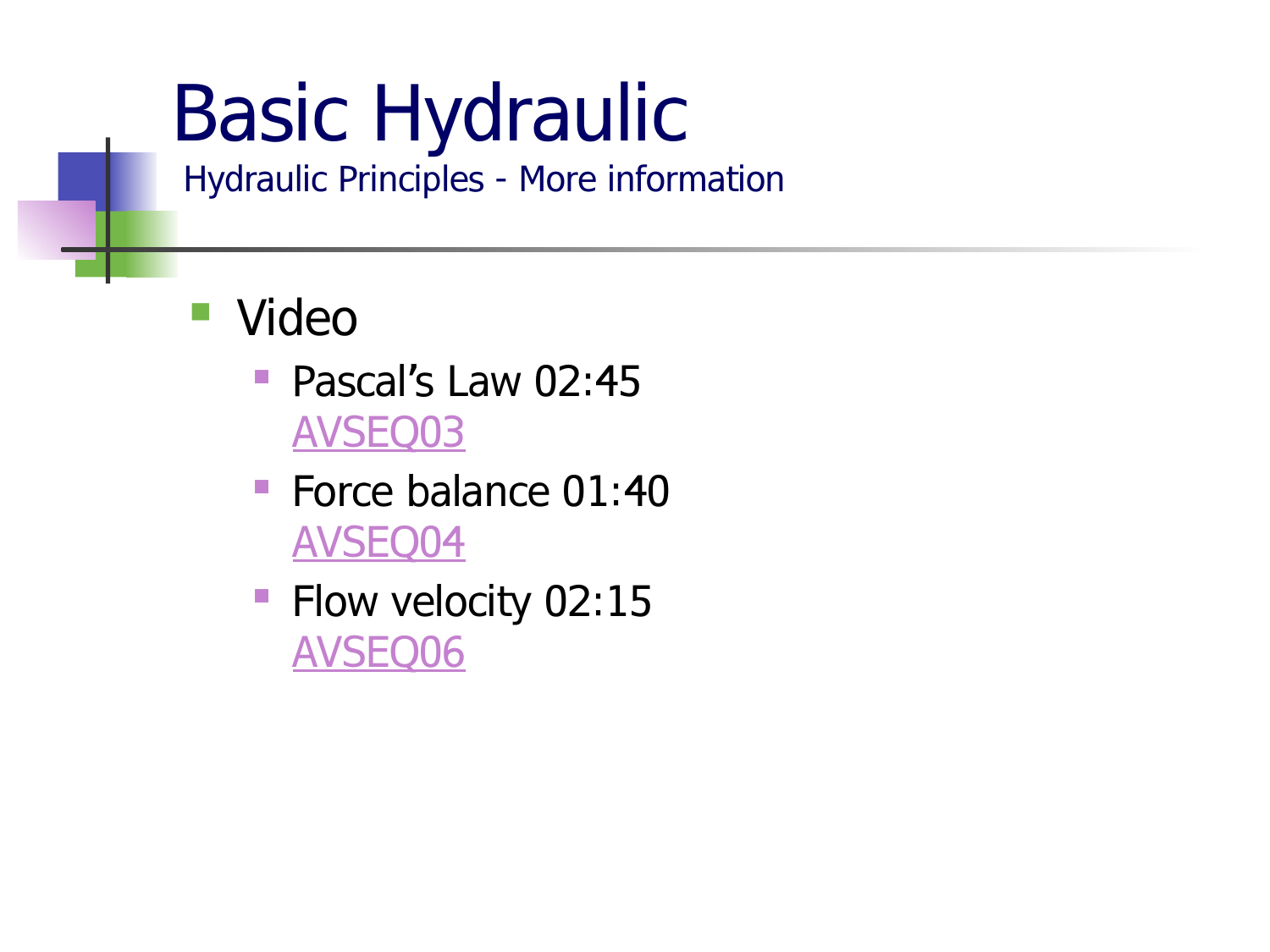

# Basic Hydraulic Hydraulic Principles - More information
Video
Pascal’s Law 02:45
AVSEQ03
Force balance 01:40
AVSEQ04
Flow velocity 02:15
AVSEQ06